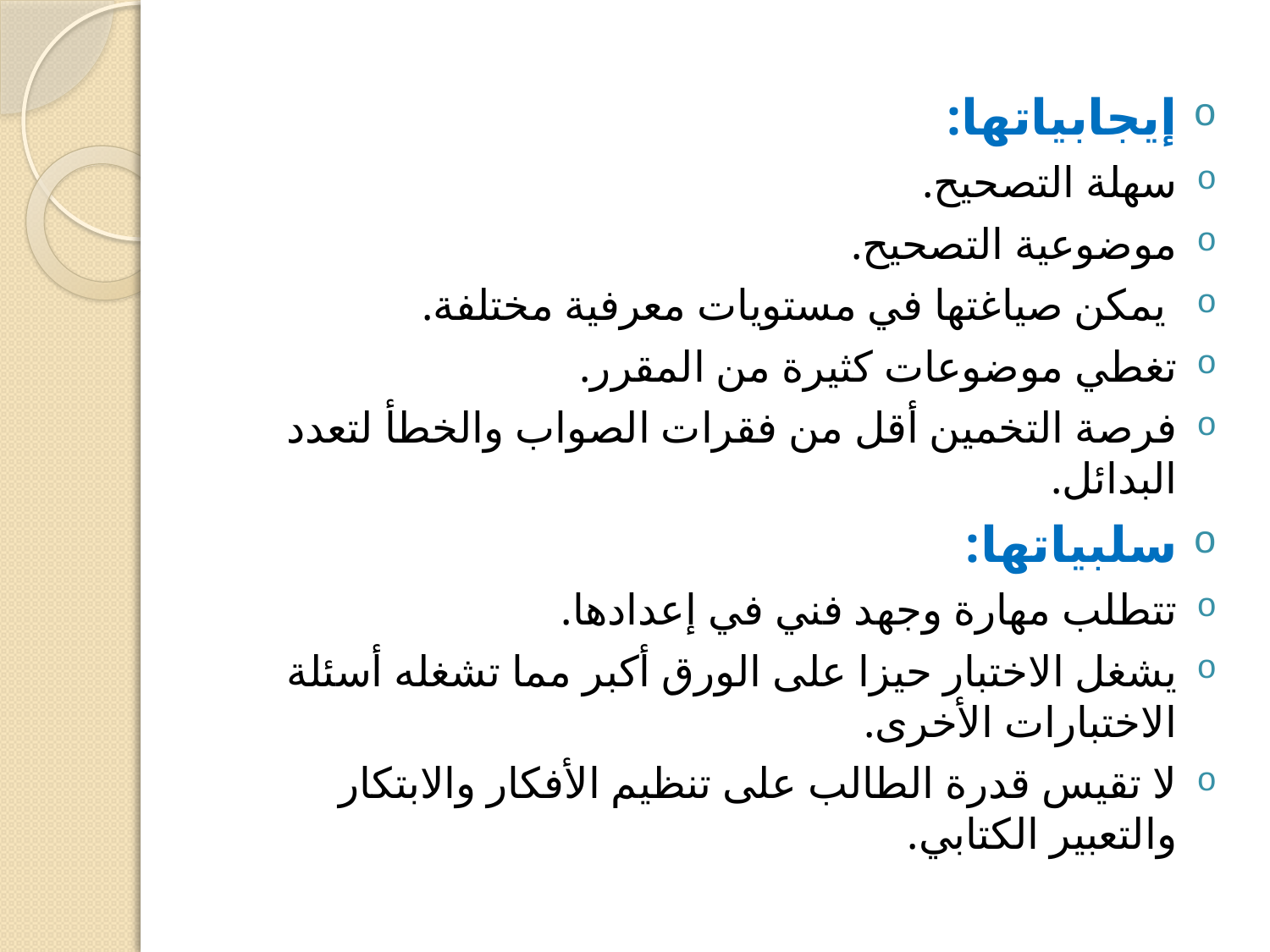

إيجابياتها:
سهلة التصحيح.
موضوعية التصحيح.
 يمكن صياغتها في مستويات معرفية مختلفة.
تغطي موضوعات كثيرة من المقرر.
فرصة التخمين أقل من فقرات الصواب والخطأ لتعدد البدائل.
سلبياتها:
تتطلب مهارة وجهد فني في إعدادها.
يشغل الاختبار حيزا على الورق أكبر مما تشغله أسئلة الاختبارات الأخرى.
لا تقيس قدرة الطالب على تنظيم الأفكار والابتكار والتعبير الكتابي.